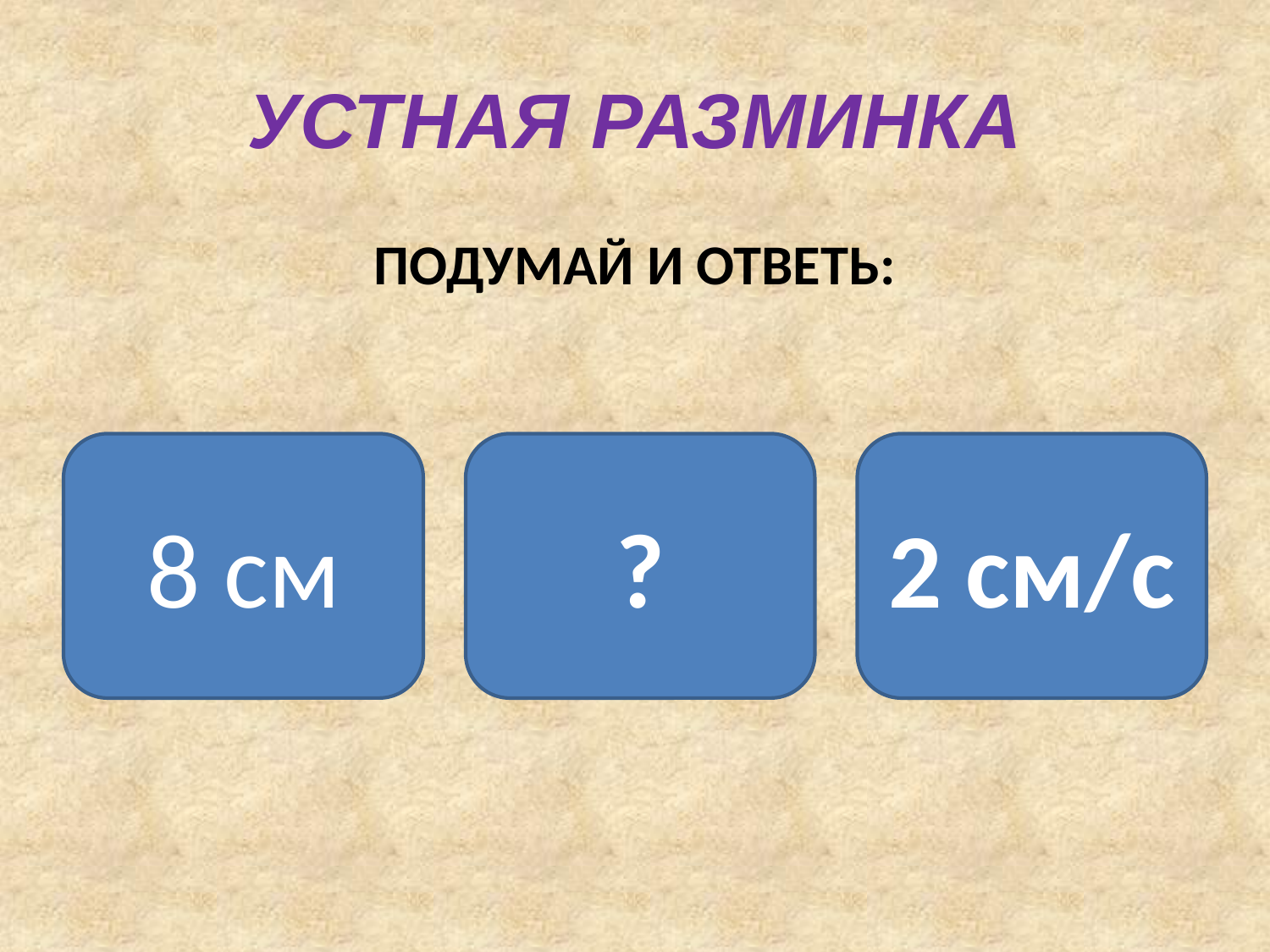

# УСТНАЯ РАЗМИНКА
ПОДУМАЙ И ОТВЕТЬ:
8 см
?
2 см/с